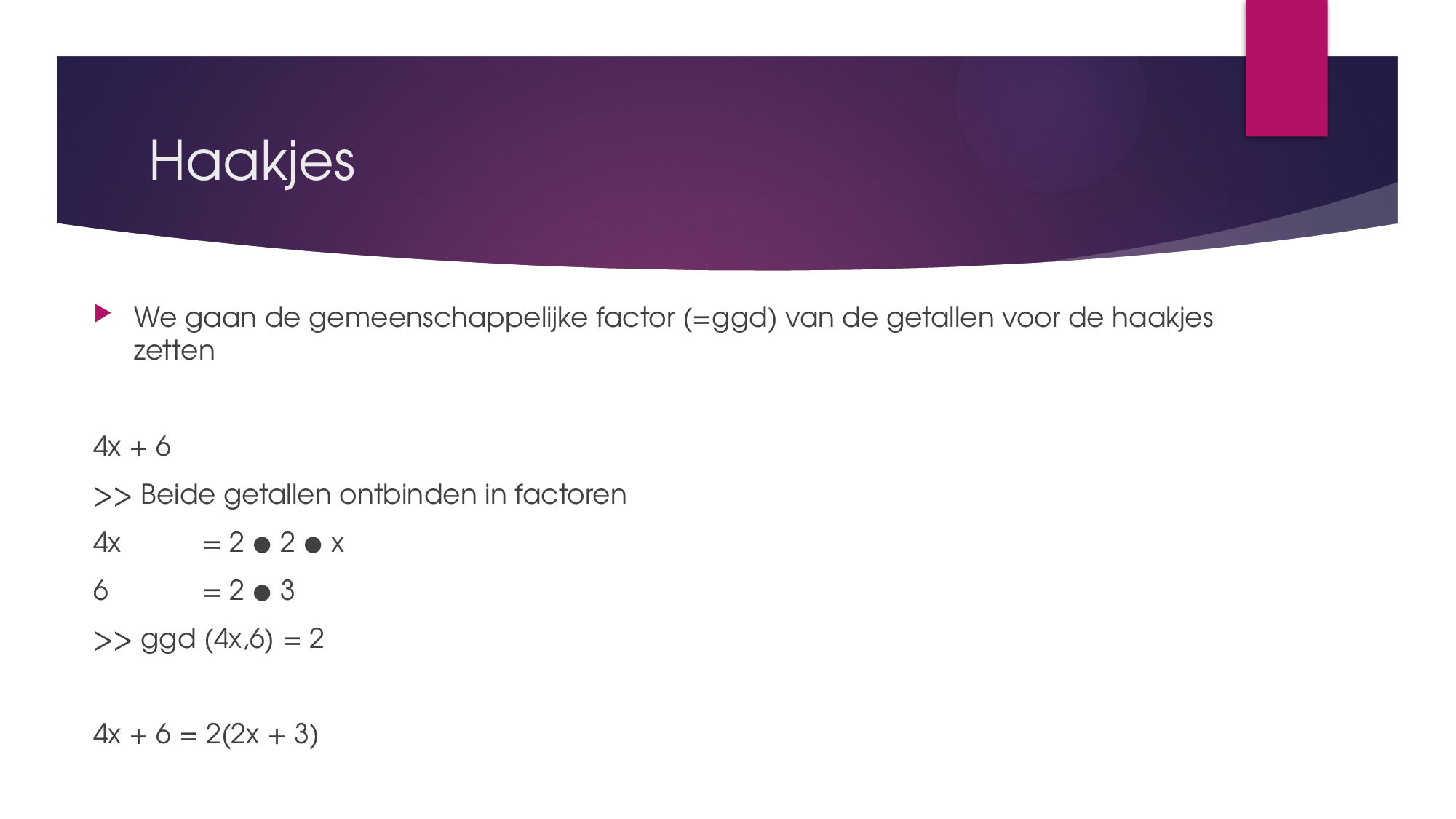

# Haakjes
We gaan de gemeenschappelijke factor (=ggd) van de getallen voor de haakjes zetten

4x + 6
>> Beide getallen ontbinden in factoren
4x	= 2 ● 2 ● x
6	= 2 ● 3
>> ggd (4x,6) = 2

4x + 6 = 2(2x + 3)